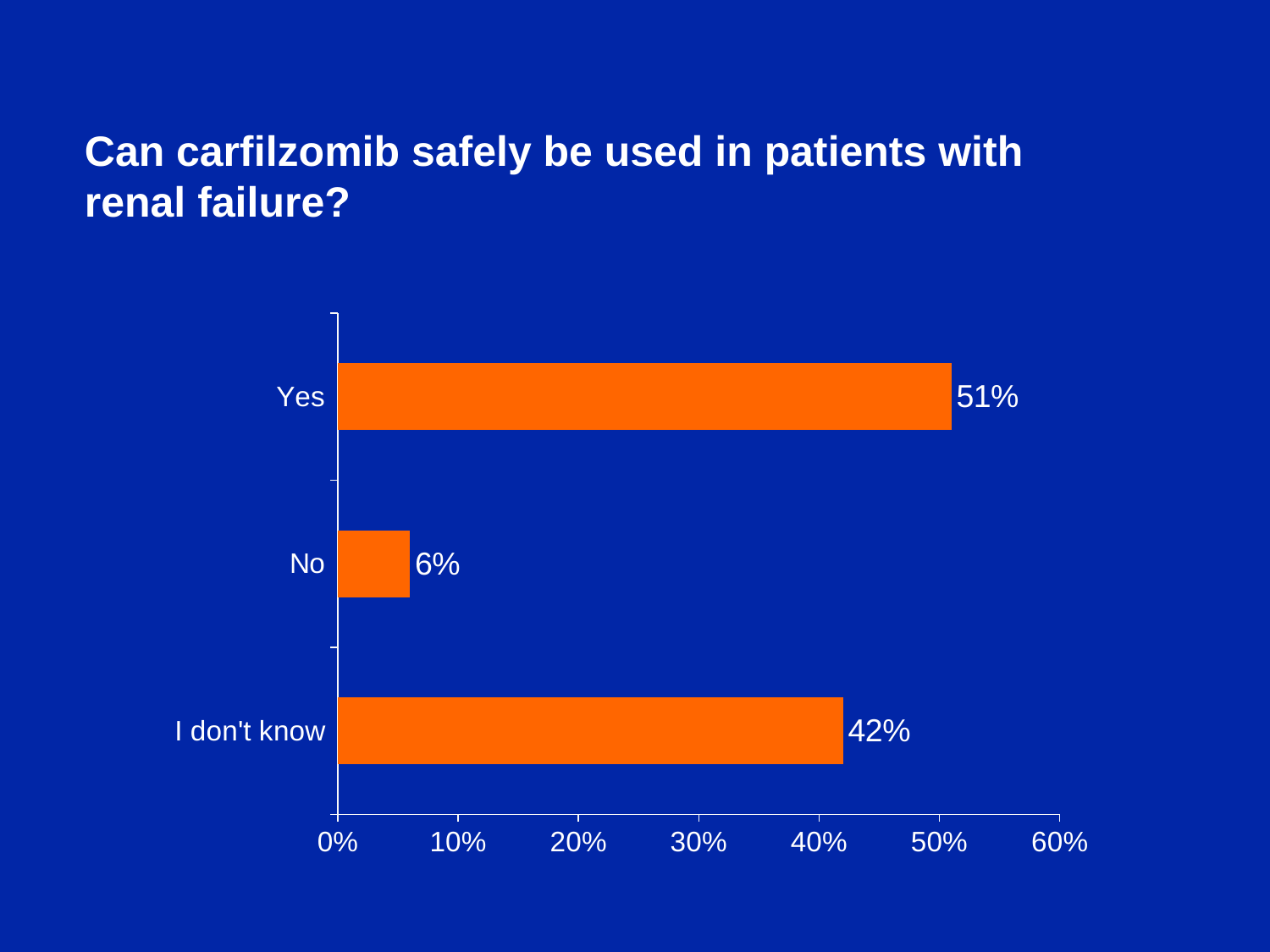

Can carfilzomib safely be used in patients with
renal failure?

### Chart

| Category | Series 1 |
|---|---|
| I don't know | 0.42 |
| No | 0.06 |
| Yes | 0.51 |